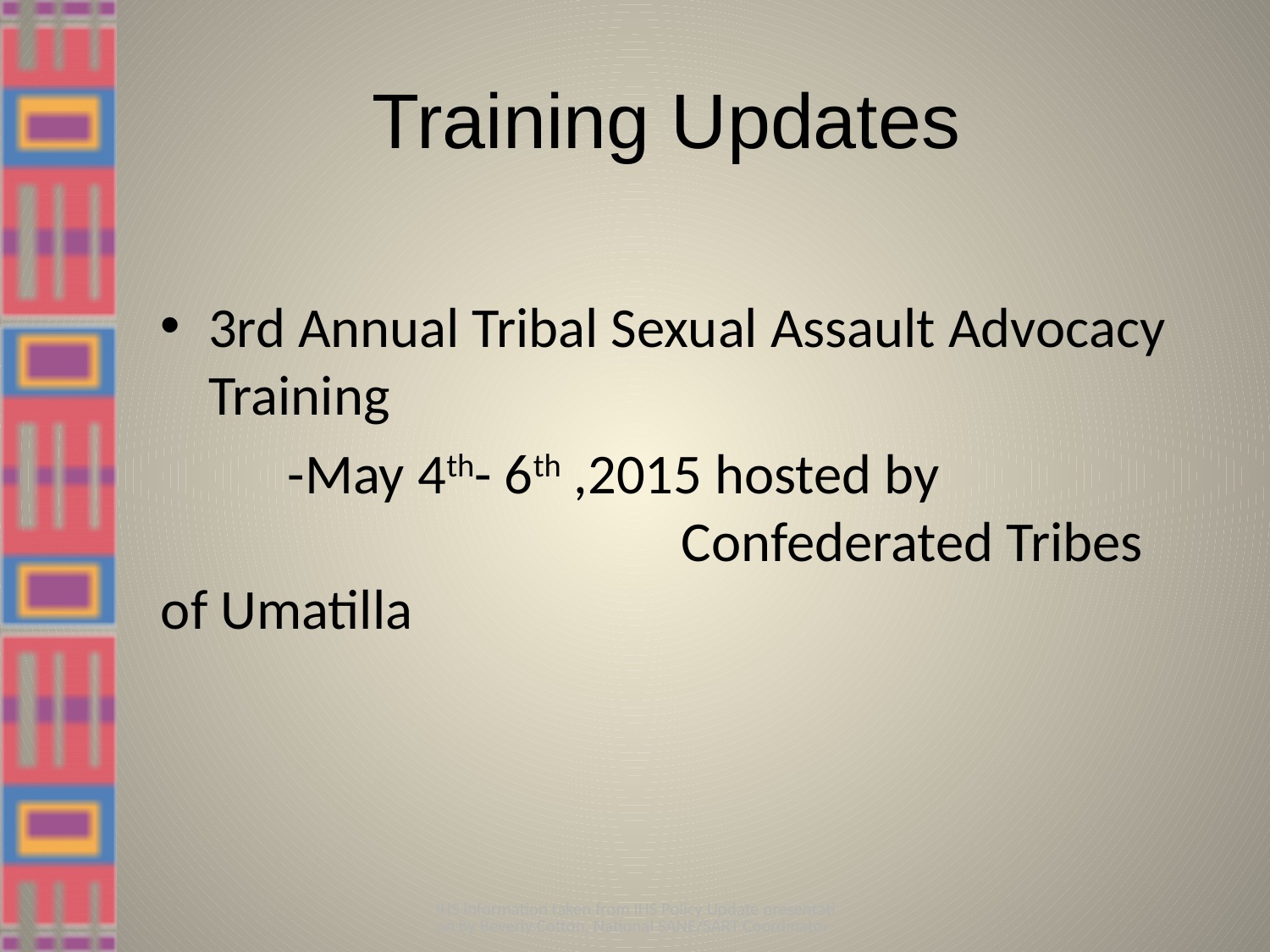

# Training Updates

3rd Annual Tribal Sexual Assault Advocacy Training
	-May 4th- 6th ,2015 hosted by 					      	 Confederated Tribes of Umatilla
IHS information taken from IHS Policy Update presentation by Beverly Cotton, National SANE/SART Coordinator